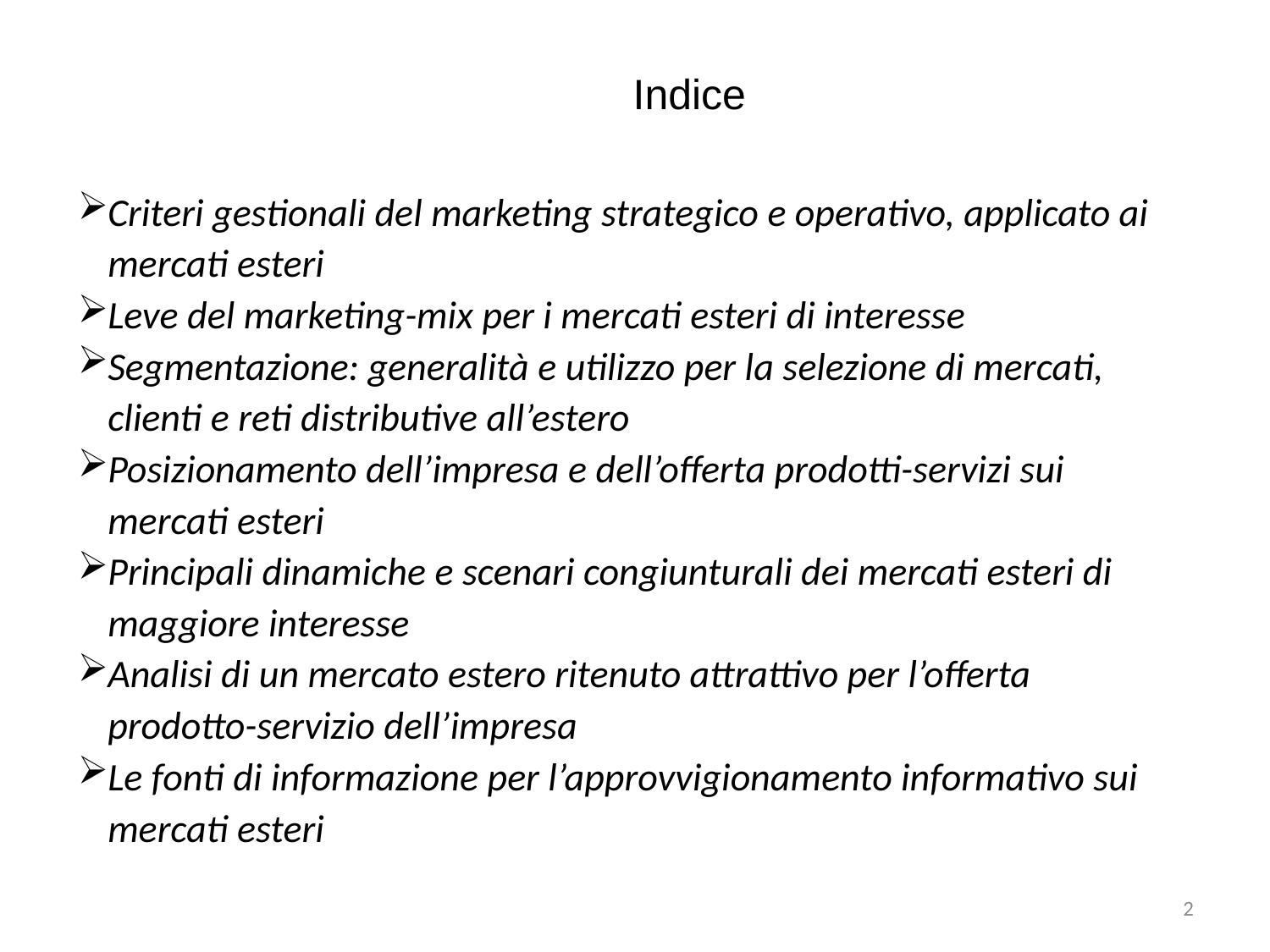

Indice
Criteri gestionali del marketing strategico e operativo, applicato ai mercati esteri
Leve del marketing-mix per i mercati esteri di interesse
Segmentazione: generalità e utilizzo per la selezione di mercati, clienti e reti distributive all’estero
Posizionamento dell’impresa e dell’offerta prodotti-servizi sui mercati esteri
Principali dinamiche e scenari congiunturali dei mercati esteri di maggiore interesse
Analisi di un mercato estero ritenuto attrattivo per l’offerta prodotto-servizio dell’impresa
Le fonti di informazione per l’approvvigionamento informativo sui mercati esteri

2